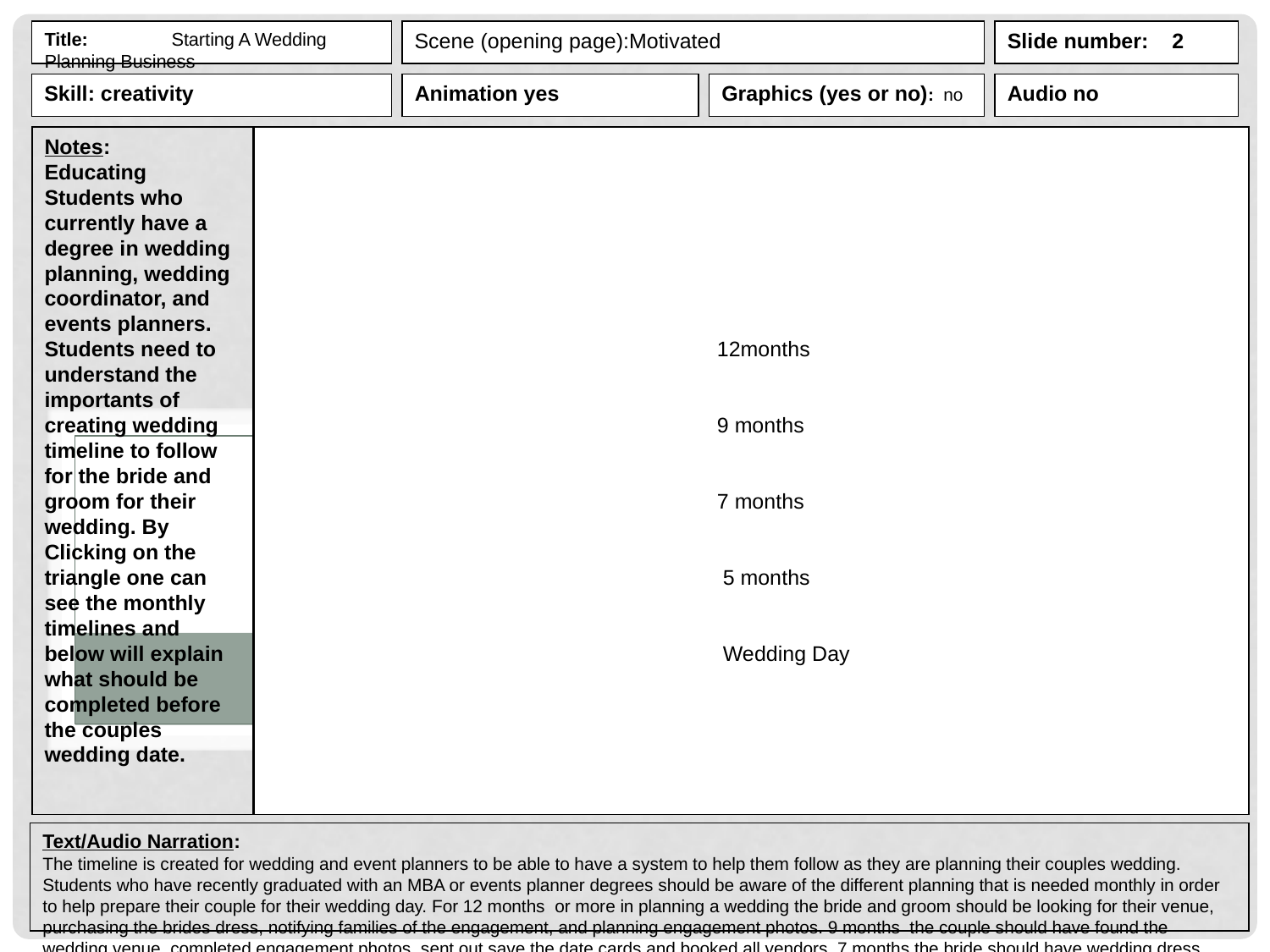

Title:	Starting A Wedding Planning Business
Scene (opening page):Motivated
Slide number:    2
Skill: creativity
Animation yes

Graphics (yes or no):  no
Audio no

Notes:
Educating Students who currently have a degree in wedding planning, wedding coordinator, and events planners. Students need to understand the importants of creating wedding timeline to follow for the bride and groom for their wedding. By Clicking on the triangle one can see the monthly timelines and below will explain what should be completed before the couples wedding date.

                                                                            12months

                                                                            9 months

                                                                            7 months

                                                                             5 months

                                                                             Wedding Day

Text/Audio Narration:
The timeline is created for wedding and event planners to be able to have a system to help them follow as they are planning their couples wedding. Students who have recently graduated with an MBA or events planner degrees should be aware of the different planning that is needed monthly in order to help prepare their couple for their wedding day. For 12 months  or more in planning a wedding the bride and groom should be looking for their venue,  purchasing the brides dress, notifying families of the engagement, and planning engagement photos. 9 months  the couple should have found the wedding venue, completed engagement photos, sent out save the date cards and booked all vendors. 7 months the bride should have wedding dress, bridesmaid dresses, flowers, and all vendors should be getting paid. 5 months bride should be working on wedding invitations, sending them out, ordering last minute wedding items, purchase rings, ordered cake, limo, hotel arrangements for out of state guest and wedding party, planning bridal shower and honey moon location.